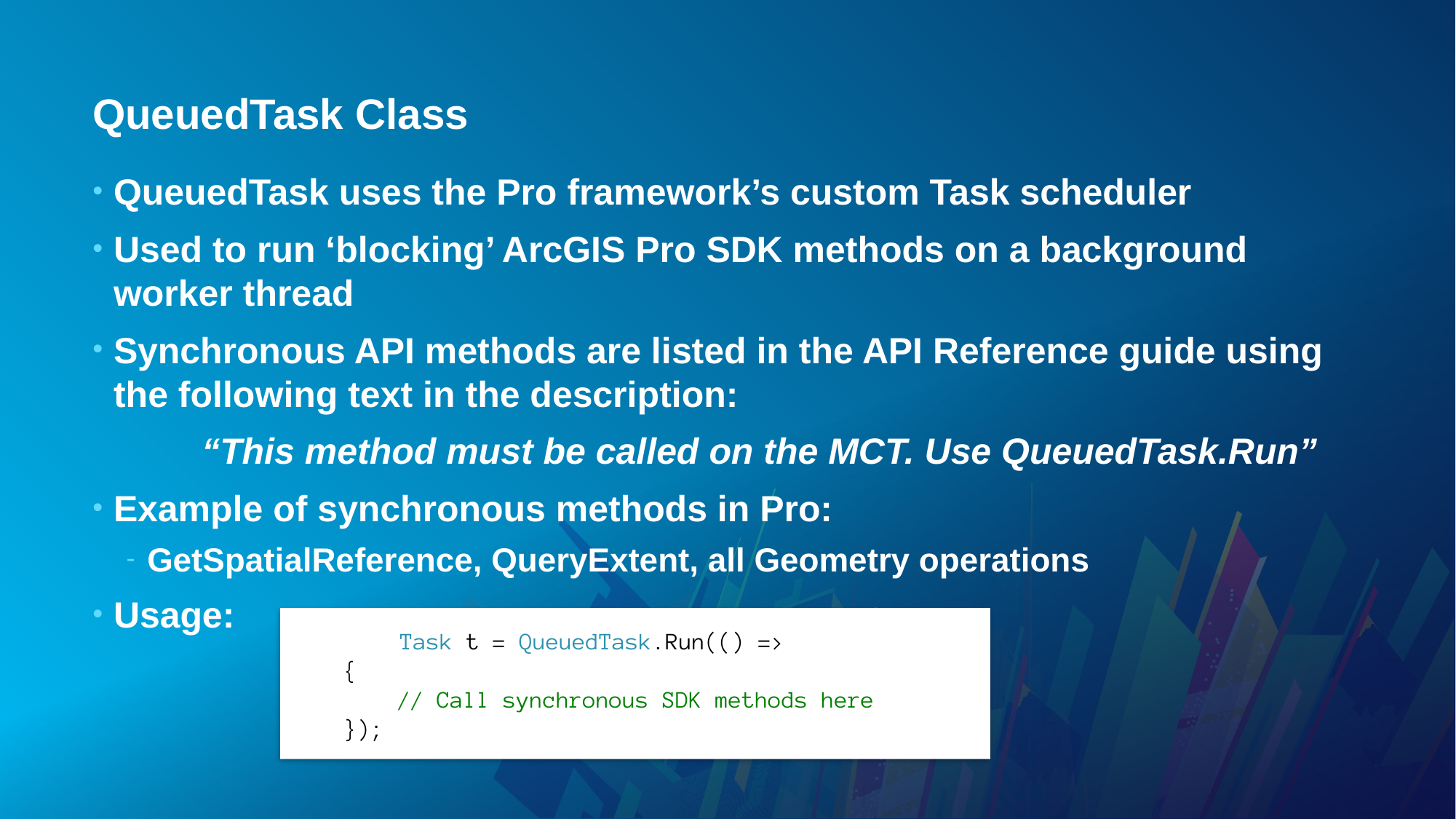

# QueuedTask Class
QueuedTask uses the Pro framework’s custom Task scheduler
Used to run ‘blocking’ ArcGIS Pro SDK methods on a background worker thread
Synchronous API methods are listed in the API Reference guide using the following text in the description:
	“This method must be called on the MCT. Use QueuedTask.Run”
Example of synchronous methods in Pro:
GetSpatialReference, QueryExtent, all Geometry operations
Usage:

	Task t = QueuedTask.Run(() =>
    {
        // Call synchronous SDK methods here
    });